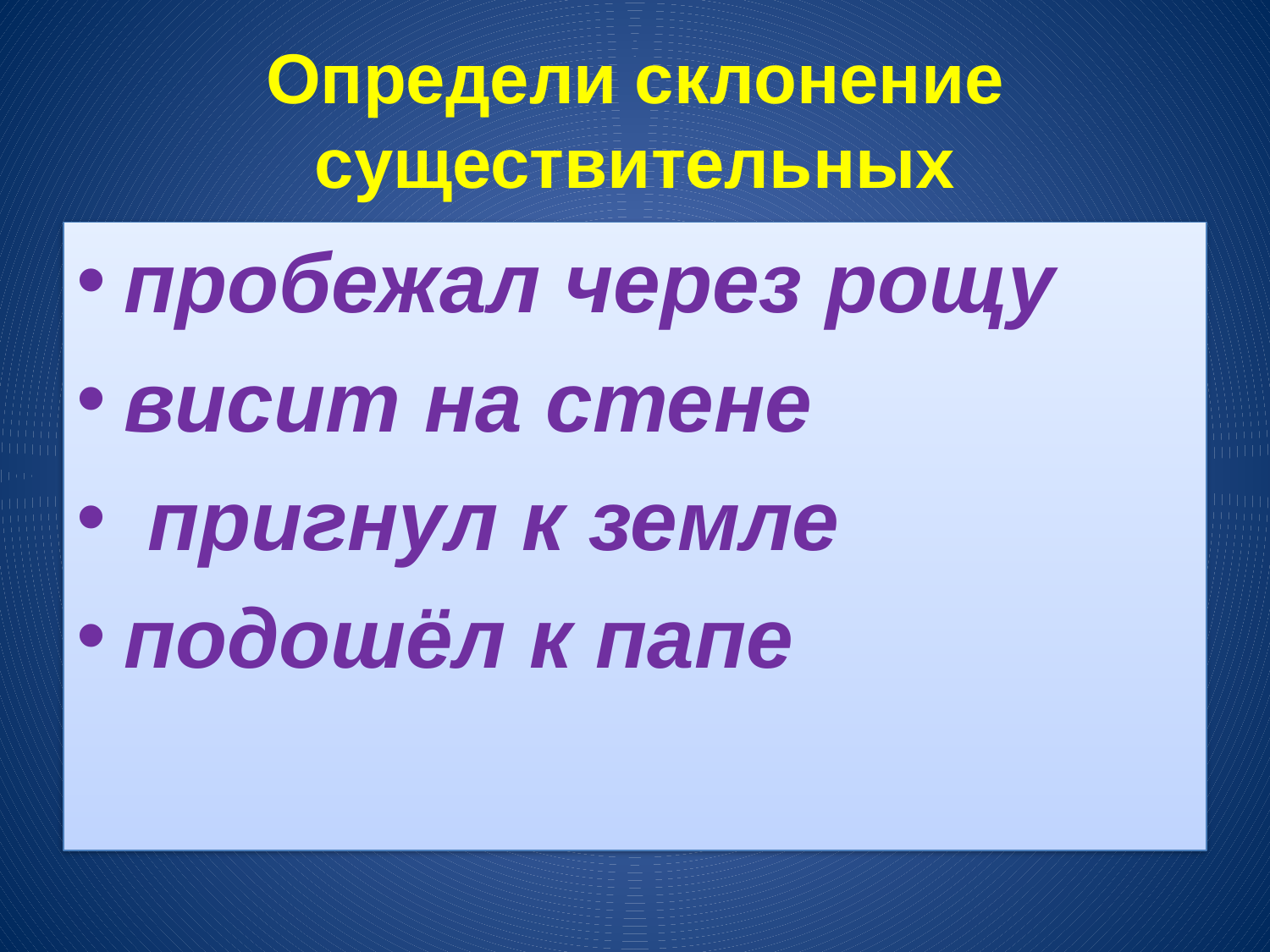

# Определи склонение существительных
пробежал через рощу
висит на стене
 пригнул к земле
подошёл к папе